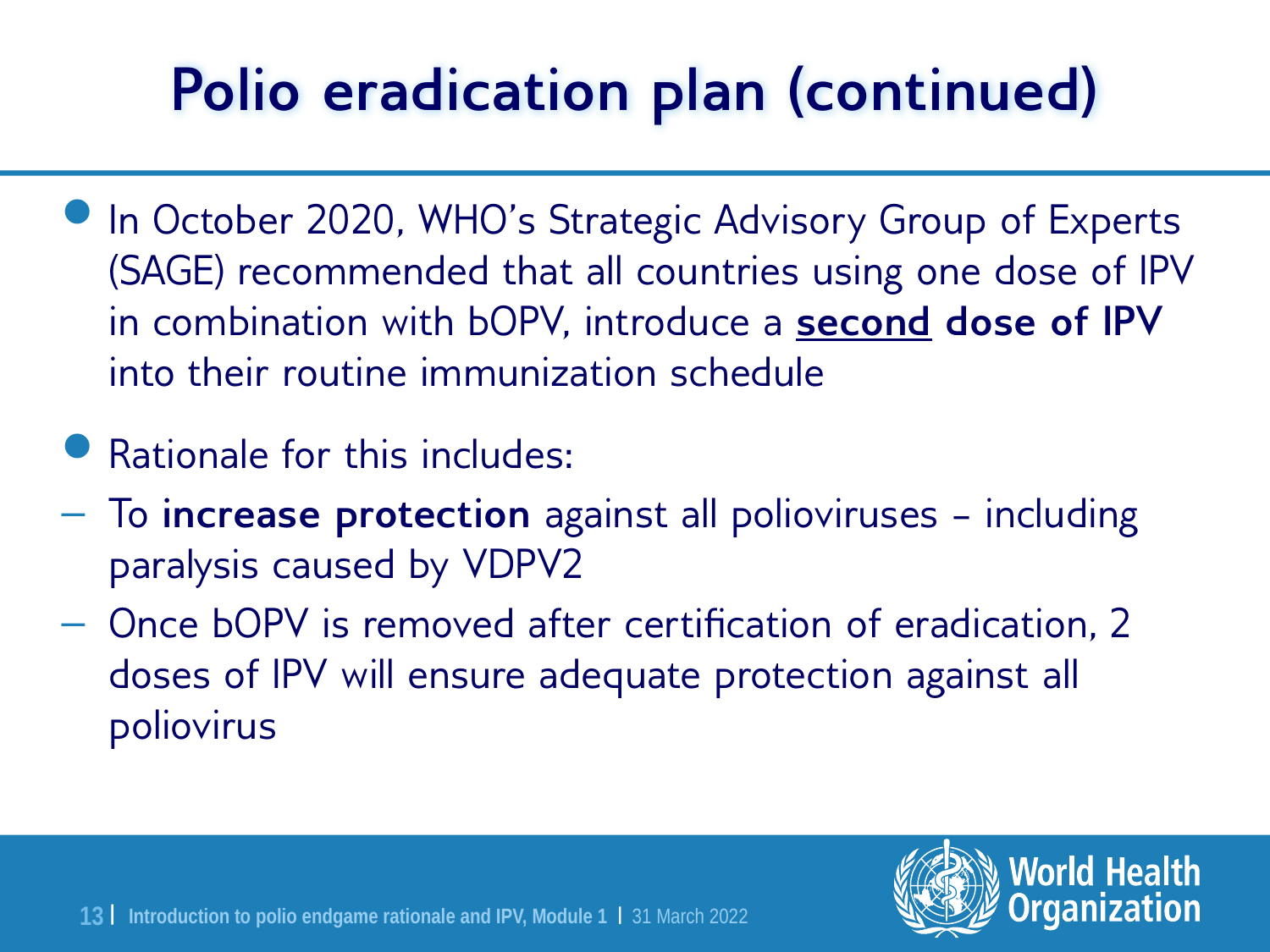

# Polio eradication plan (continued)
In October 2020, WHO’s Strategic Advisory Group of Experts (SAGE) recommended that all countries using one dose of IPV in combination with bOPV, introduce a second dose of IPV into their routine immunization schedule
Rationale for this includes:
To increase protection against all polioviruses – including paralysis caused by VDPV2
Once bOPV is removed after certification of eradication, 2 doses of IPV will ensure adequate protection against all poliovirus